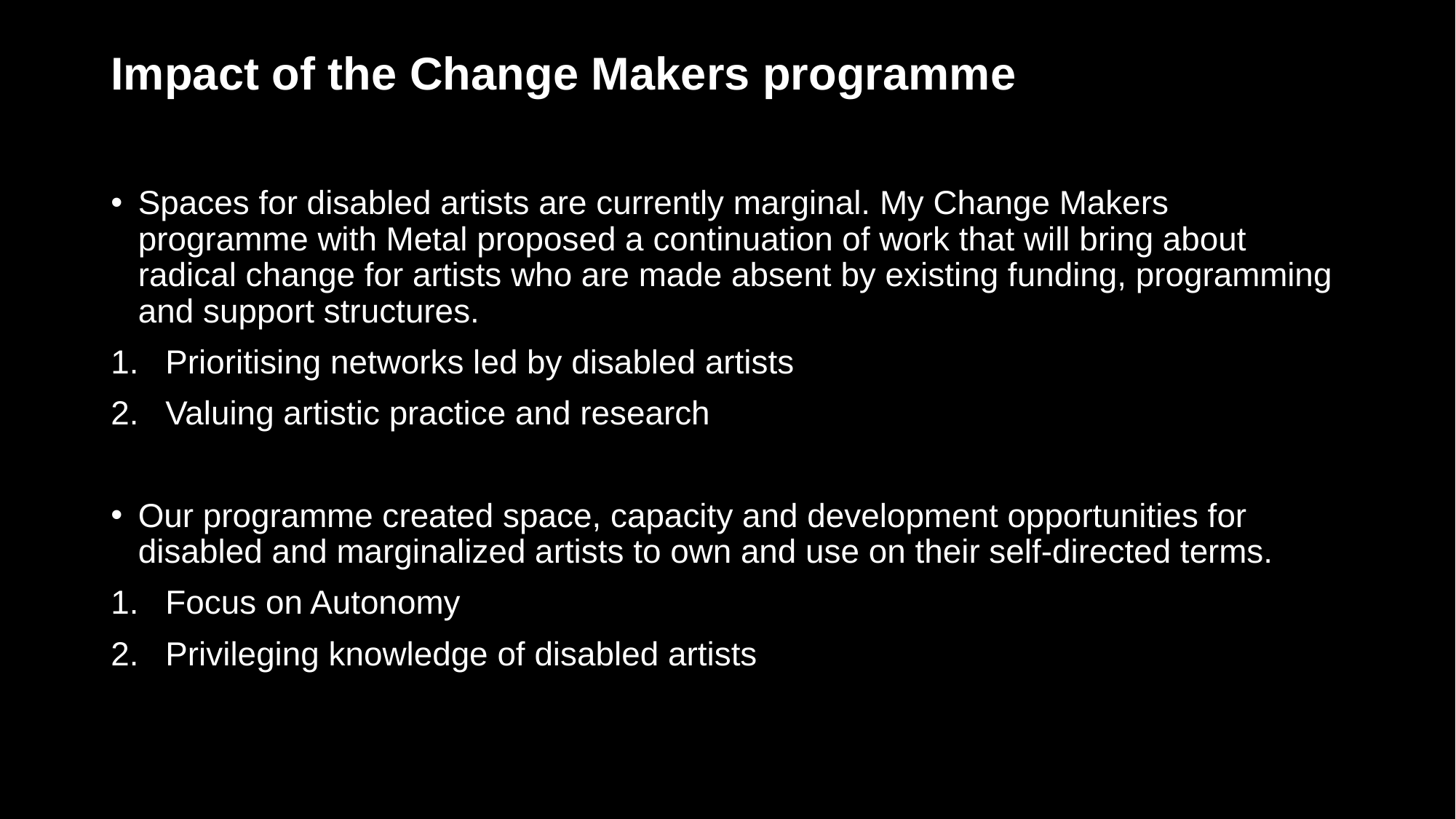

# Impact of the Change Makers programme

Spaces for disabled artists are currently marginal. My Change Makers programme with Metal proposed a continuation of work that will bring about radical change for artists who are made absent by existing funding, programming and support structures.
Prioritising networks led by disabled artists
Valuing artistic practice and research

Our programme created space, capacity and development opportunities for disabled and marginalized artists to own and use on their self-directed terms.
Focus on Autonomy
Privileging knowledge of disabled artists